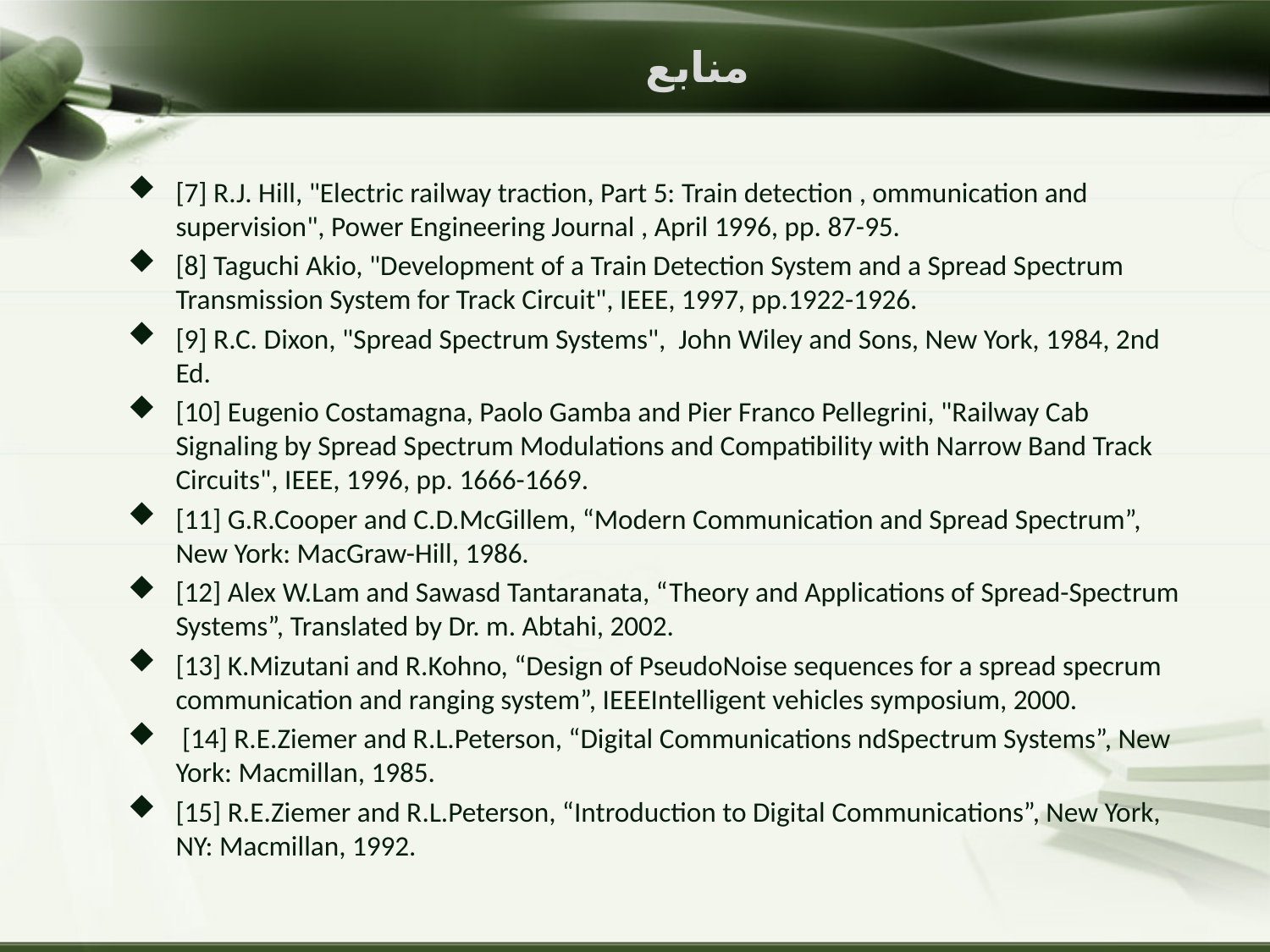

# منابع
[7] R.J. Hill, "Electric railway traction, Part 5: Train detection , ommunication and supervision", Power Engineering Journal , April 1996, pp. 87-95.
[8] Taguchi Akio, "Development of a Train Detection System and a Spread Spectrum Transmission System for Track Circuit", IEEE, 1997, pp.1922-1926.
[9] R.C. Dixon, "Spread Spectrum Systems",  John Wiley and Sons, New York, 1984, 2nd Ed.
[10] Eugenio Costamagna, Paolo Gamba and Pier Franco Pellegrini, "Railway Cab Signaling by Spread Spectrum Modulations and Compatibility with Narrow Band Track Circuits", IEEE, 1996, pp. 1666-1669.
[11] G.R.Cooper and C.D.McGillem, “Modern Communication and Spread Spectrum”, New York: MacGraw-Hill, 1986.
[12] Alex W.Lam and Sawasd Tantaranata, “Theory and Applications of Spread-Spectrum Systems”, Translated by Dr. m. Abtahi, 2002.
[13] K.Mizutani and R.Kohno, “Design of PseudoNoise sequences for a spread specrum communication and ranging system”, IEEEIntelligent vehicles symposium, 2000.
 [14] R.E.Ziemer and R.L.Peterson, “Digital Communications ndSpectrum Systems”, New York: Macmillan, 1985.
[15] R.E.Ziemer and R.L.Peterson, “Introduction to Digital Communications”, New York, NY: Macmillan, 1992.